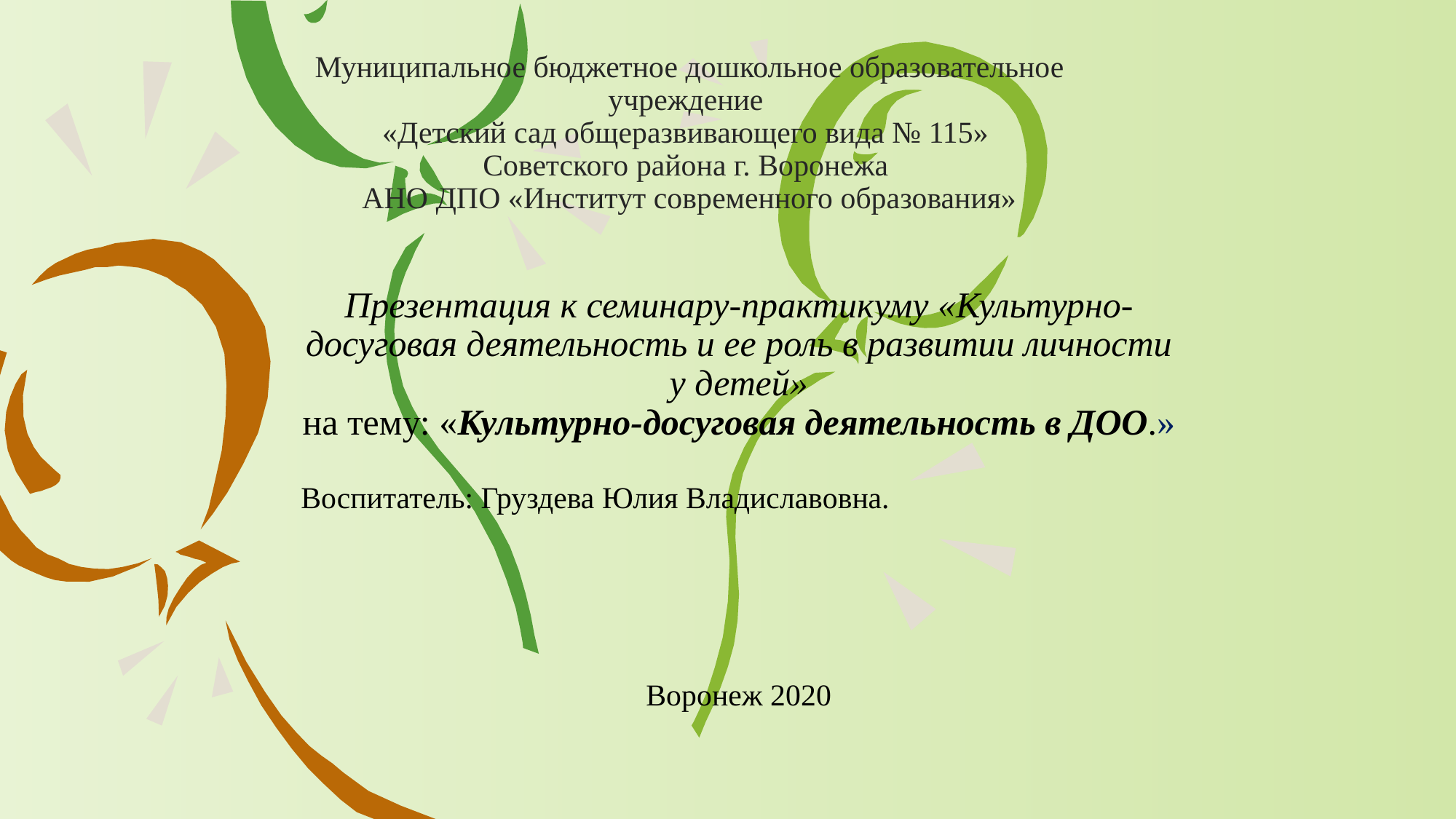

# Муниципальное бюджетное дошкольное образовательное учреждение «Детский сад общеразвивающего вида № 115» Советского района г. Воронежа АНО ДПО «Институт современного образования»
Презентация к семинару-практикуму «Культурно-досуговая деятельность и ее роль в развитии личности у детей»
на тему: «Культурно-досуговая деятельность в ДОО.»
Воспитатель: Груздева Юлия Владиславовна.

Воронеж 2020